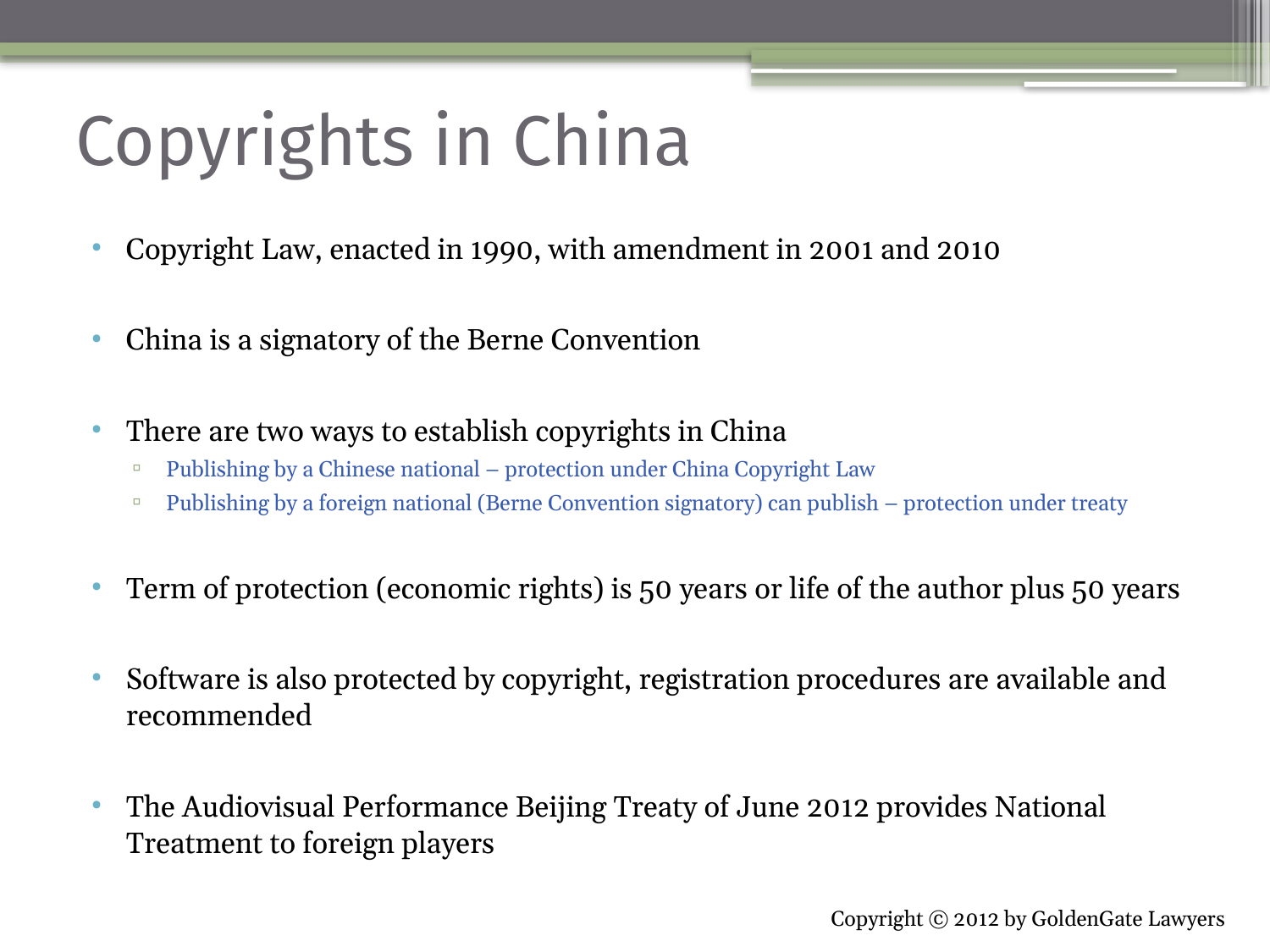

# Copyrights in China
Copyright Law, enacted in 1990, with amendment in 2001 and 2010

China is a signatory of the Berne Convention

There are two ways to establish copyrights in China
Publishing by a Chinese national – protection under China Copyright Law
Publishing by a foreign national (Berne Convention signatory) can publish – protection under treaty

Term of protection (economic rights) is 50 years or life of the author plus 50 years

Software is also protected by copyright, registration procedures are available and recommended

The Audiovisual Performance Beijing Treaty of June 2012 provides National Treatment to foreign players

Copyright © 2012 by GoldenGate Lawyers